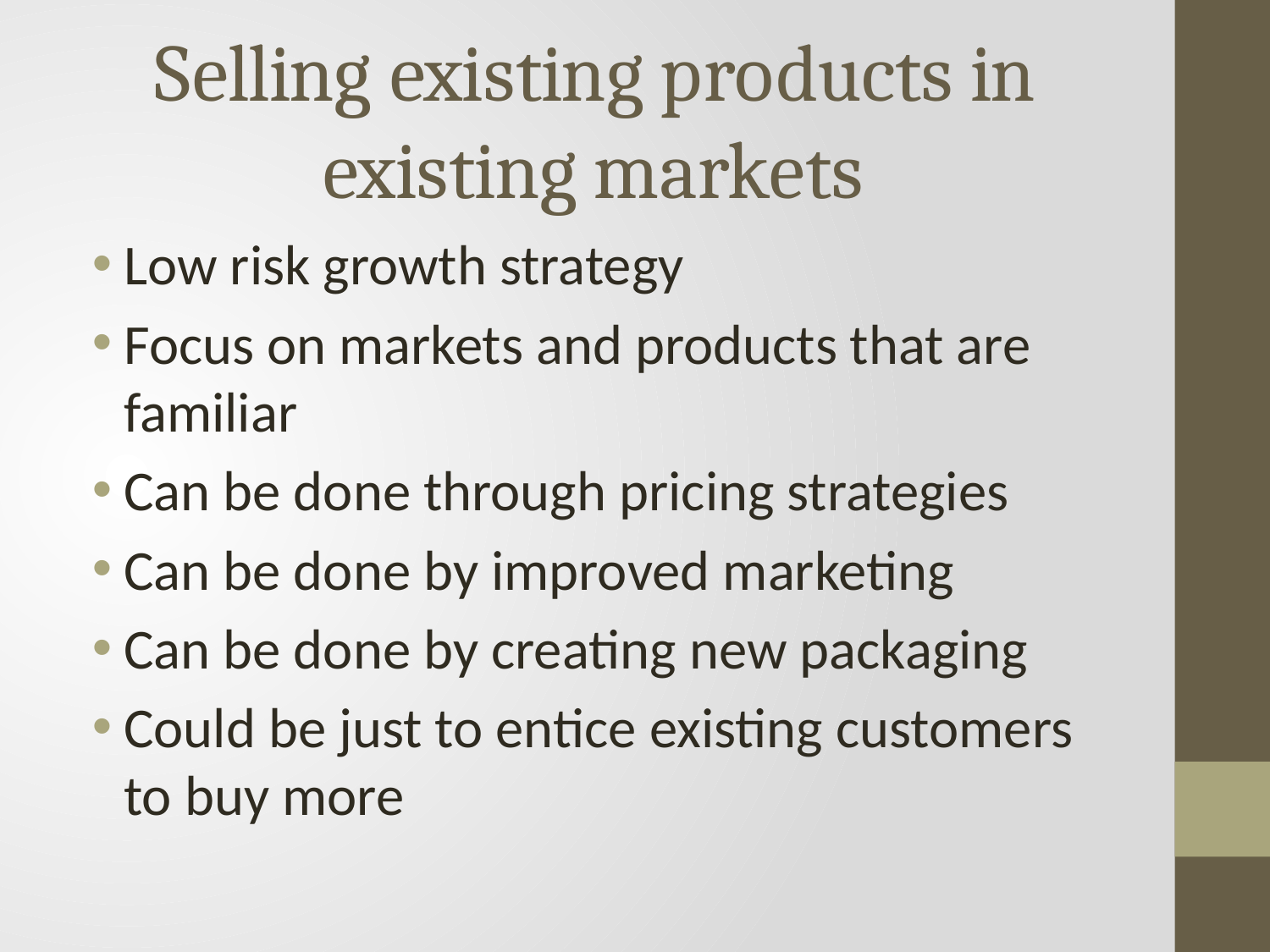

# Selling existing products in existing markets
Low risk growth strategy
Focus on markets and products that are familiar
Can be done through pricing strategies
Can be done by improved marketing
Can be done by creating new packaging
Could be just to entice existing customers to buy more